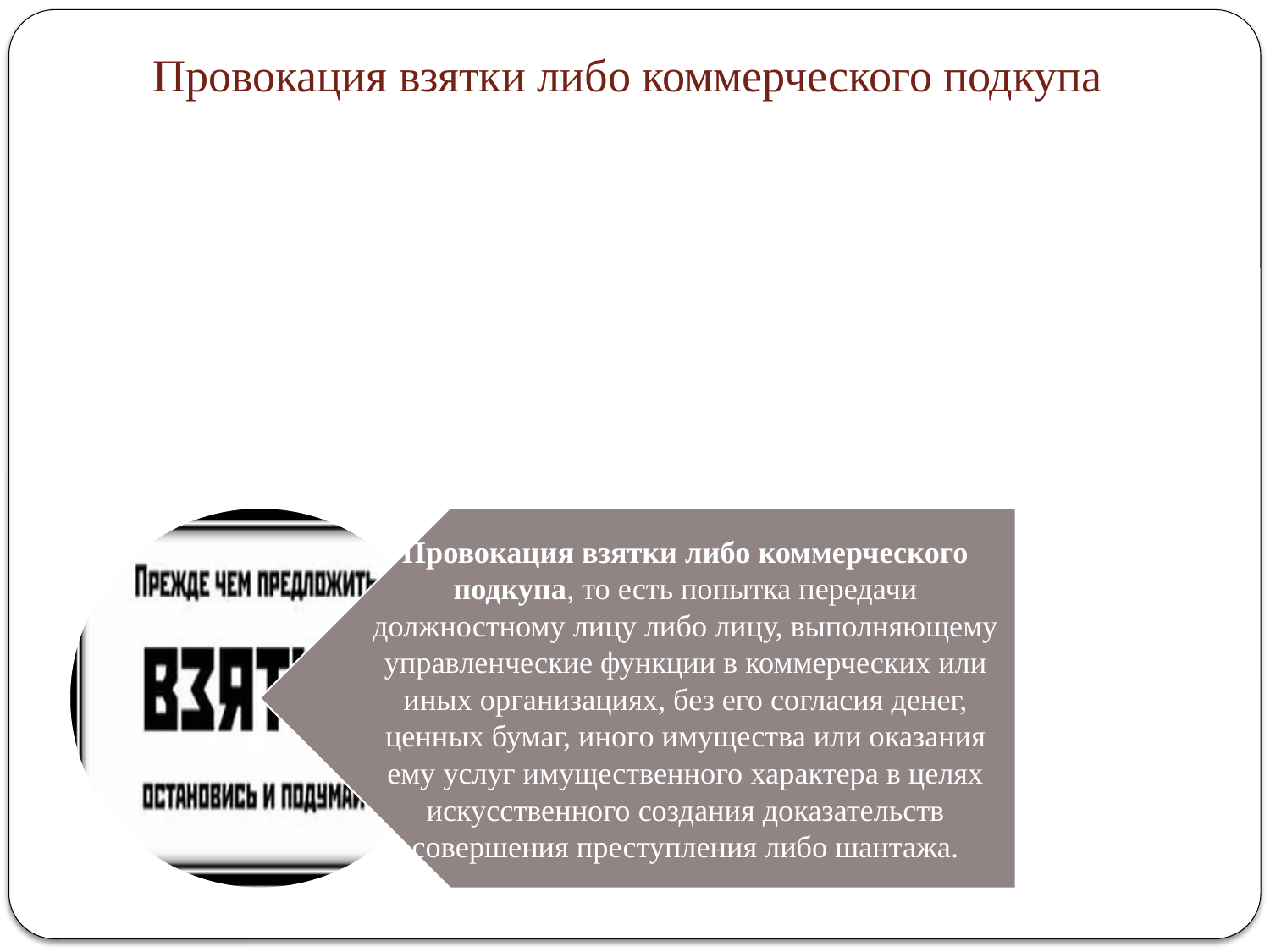

# Провокация взятки либо коммерческого подкупа
Провокация взятки либо коммерческого подкупа, то есть попытка передачи должностному лицу либо лицу, выполняющему управленческие функции в коммерческих или иных организациях, без его согласия денег, ценных бумаг, иного имущества или оказания ему услуг имущественного характера в целях искусственного создания доказательств совершения преступления либо шантажа.